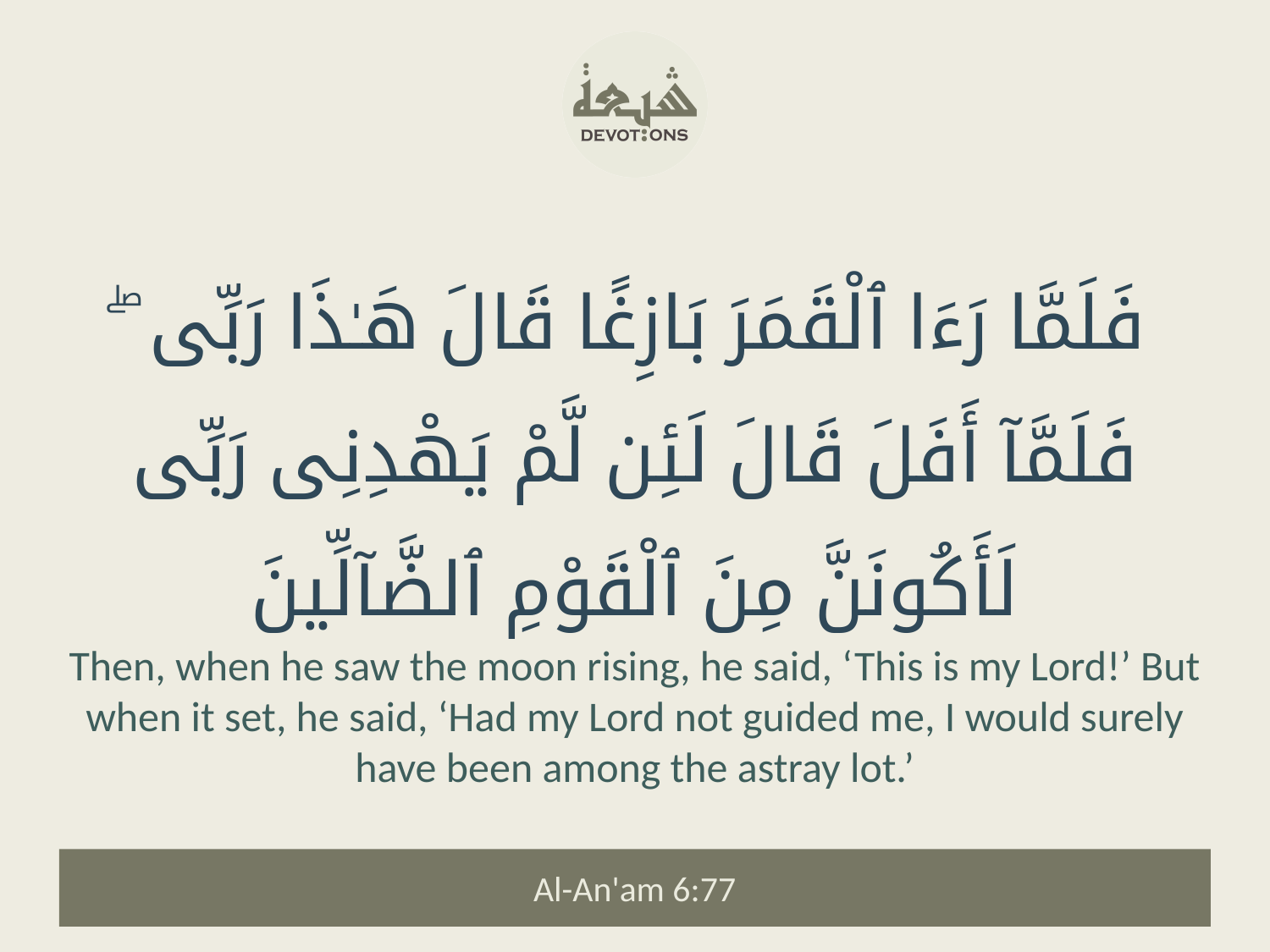

فَلَمَّا رَءَا ٱلْقَمَرَ بَازِغًا قَالَ هَـٰذَا رَبِّى ۖ فَلَمَّآ أَفَلَ قَالَ لَئِن لَّمْ يَهْدِنِى رَبِّى لَأَكُونَنَّ مِنَ ٱلْقَوْمِ ٱلضَّآلِّينَ
Then, when he saw the moon rising, he said, ‘This is my Lord!’ But when it set, he said, ‘Had my Lord not guided me, I would surely have been among the astray lot.’
Al-An'am 6:77